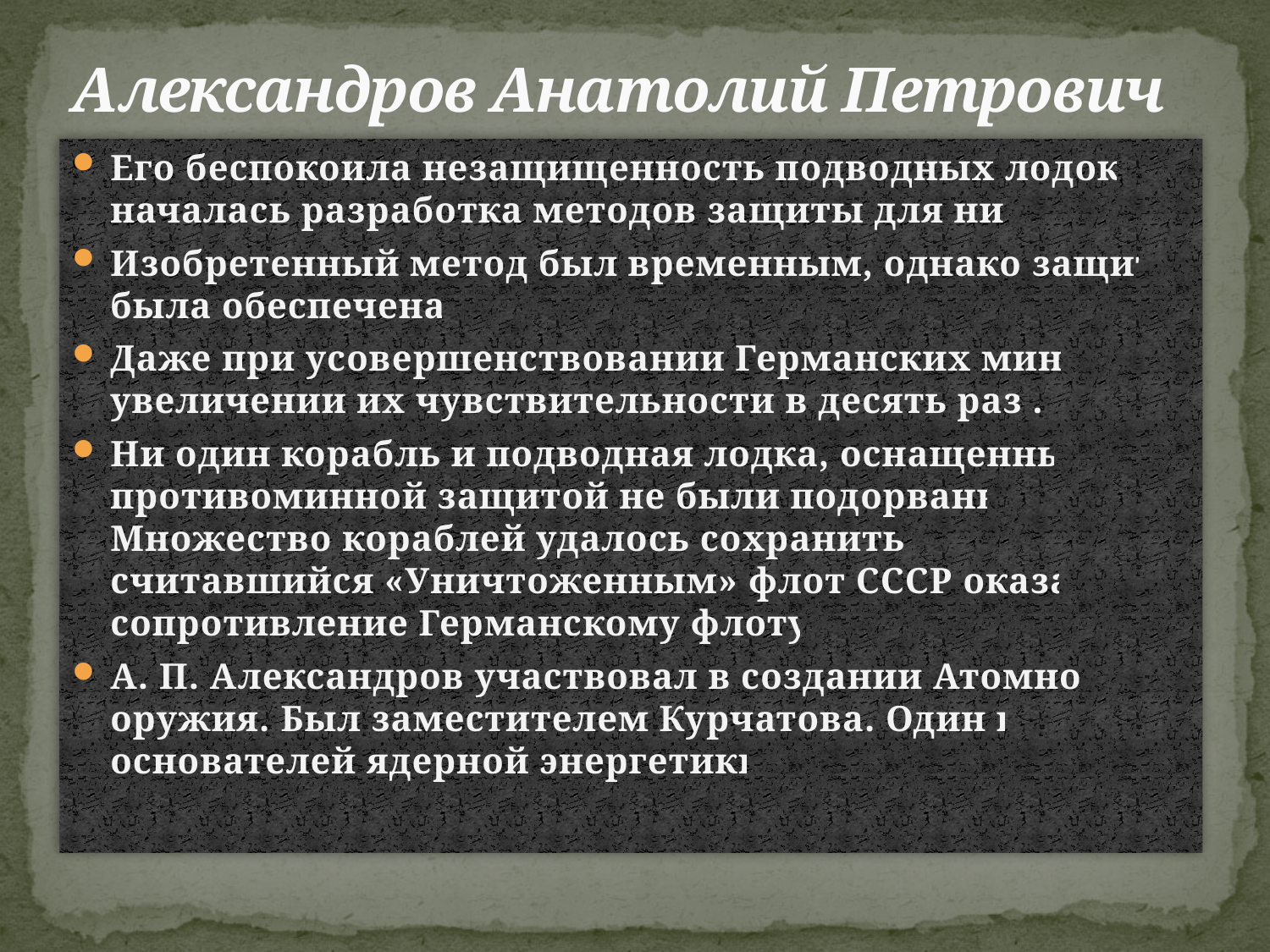

# Александров Анатолий Петрович
Его беспокоила незащищенность подводных лодок и началась разработка методов защиты для них.
Изобретенный метод был временным, однако защита была обеспечена.
Даже при усовершенствовании Германских мин и увеличении их чувствительности в десять раз . . .
Ни один корабль и подводная лодка, оснащенные противоминной защитой не были подорваны. Множество кораблей удалось сохранить и считавшийся «Уничтоженным» флот СССР оказал сопротивление Германскому флоту.
А. П. Александров участвовал в создании Атомного оружия. Был заместителем Курчатова. Один из основателей ядерной энергетики.